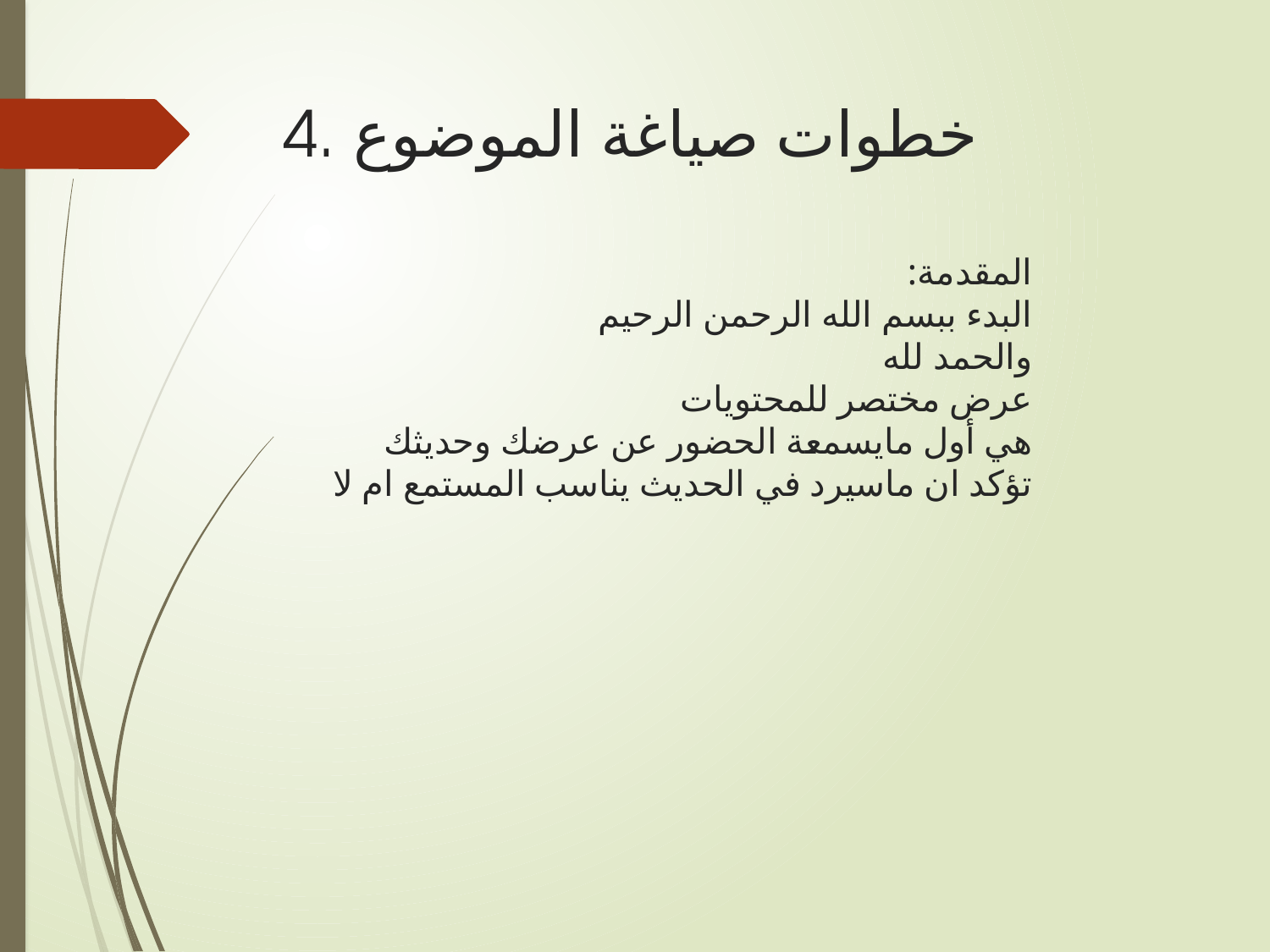

# 4. خطوات صياغة الموضوع
المقدمة:
البدء ببسم الله الرحمن الرحيم
والحمد لله
عرض مختصر للمحتويات
هي أول مايسمعة الحضور عن عرضك وحديثك
تؤكد ان ماسيرد في الحديث يناسب المستمع ام لا